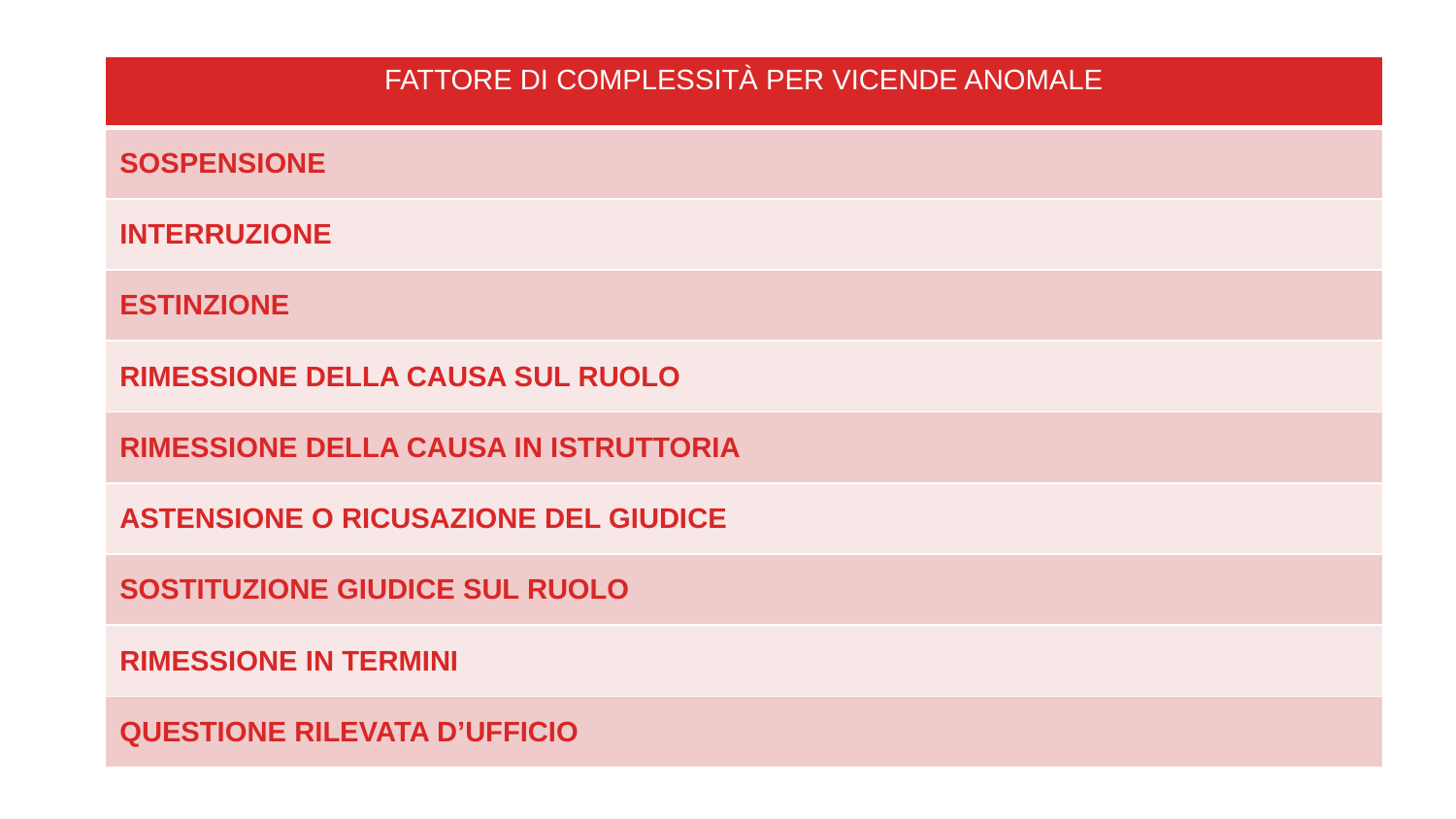

| FATTORE DI COMPLESSITÀ PER VICENDE ANOMALE |
| --- |
| SOSPENSIONE |
| INTERRUZIONE |
| ESTINZIONE |
| RIMESSIONE DELLA CAUSA SUL RUOLO |
| RIMESSIONE DELLA CAUSA IN ISTRUTTORIA |
| ASTENSIONE O RICUSAZIONE DEL GIUDICE |
| SOSTITUZIONE GIUDICE SUL RUOLO |
| RIMESSIONE IN TERMINI |
| QUESTIONE RILEVATA D’UFFICIO |